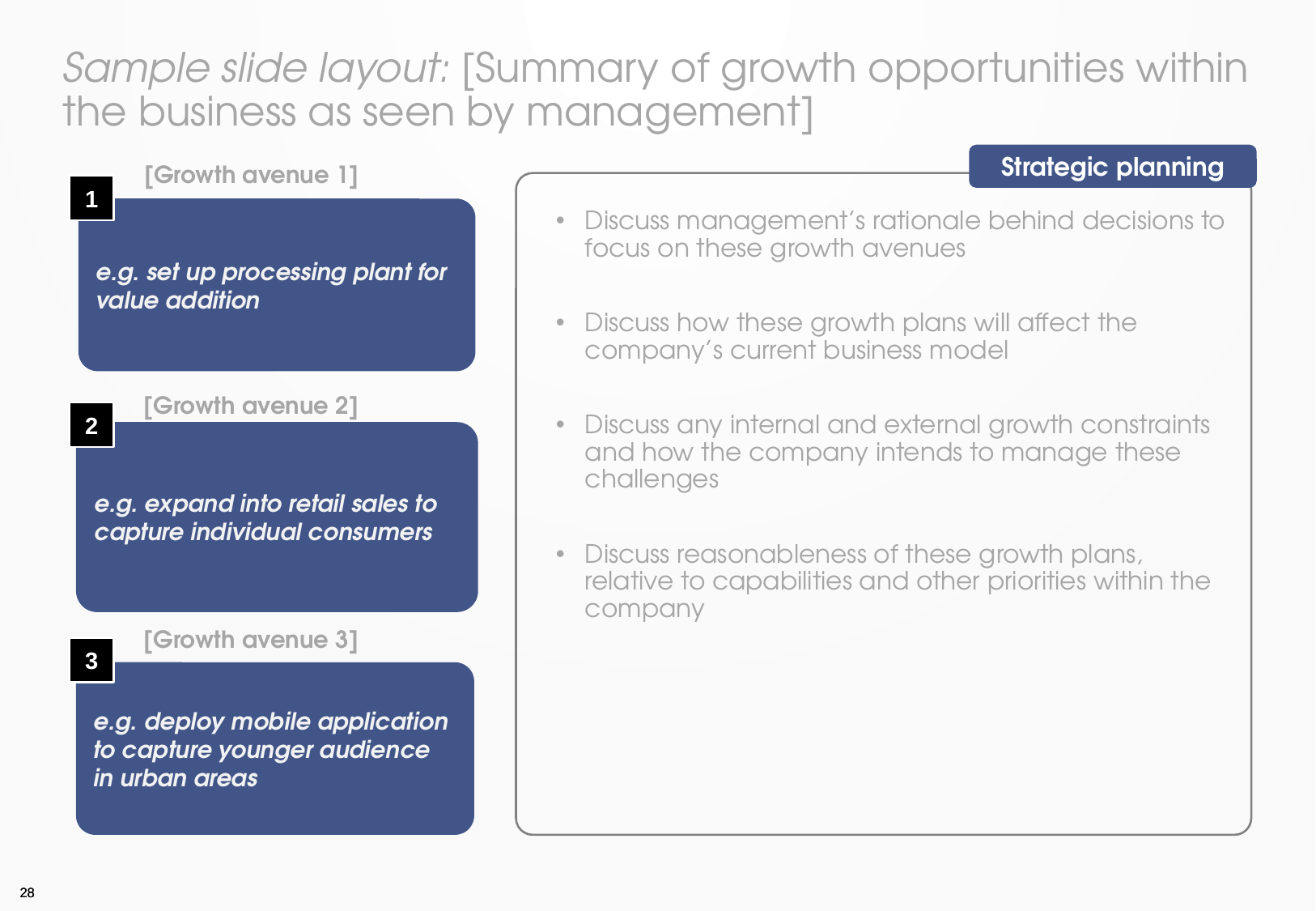

# Sample slide layout: [Summary of growth opportunities within the business as seen by management]
Strategic planning
[Growth avenue 1]

1
e.g. set up processing plant for value addition
Discuss management’s rationale behind decisions to focus on these growth avenues

Discuss how these growth plans will affect the company’s current business model

Discuss any internal and external growth constraints and how the company intends to manage these challenges

Discuss reasonableness of these growth plans, relative to capabilities and other priorities within the company
[Growth avenue 2]
2
e.g. expand into retail sales to capture individual consumers
[Growth avenue 3]
3
e.g. deploy mobile application to capture younger audience in urban areas
28